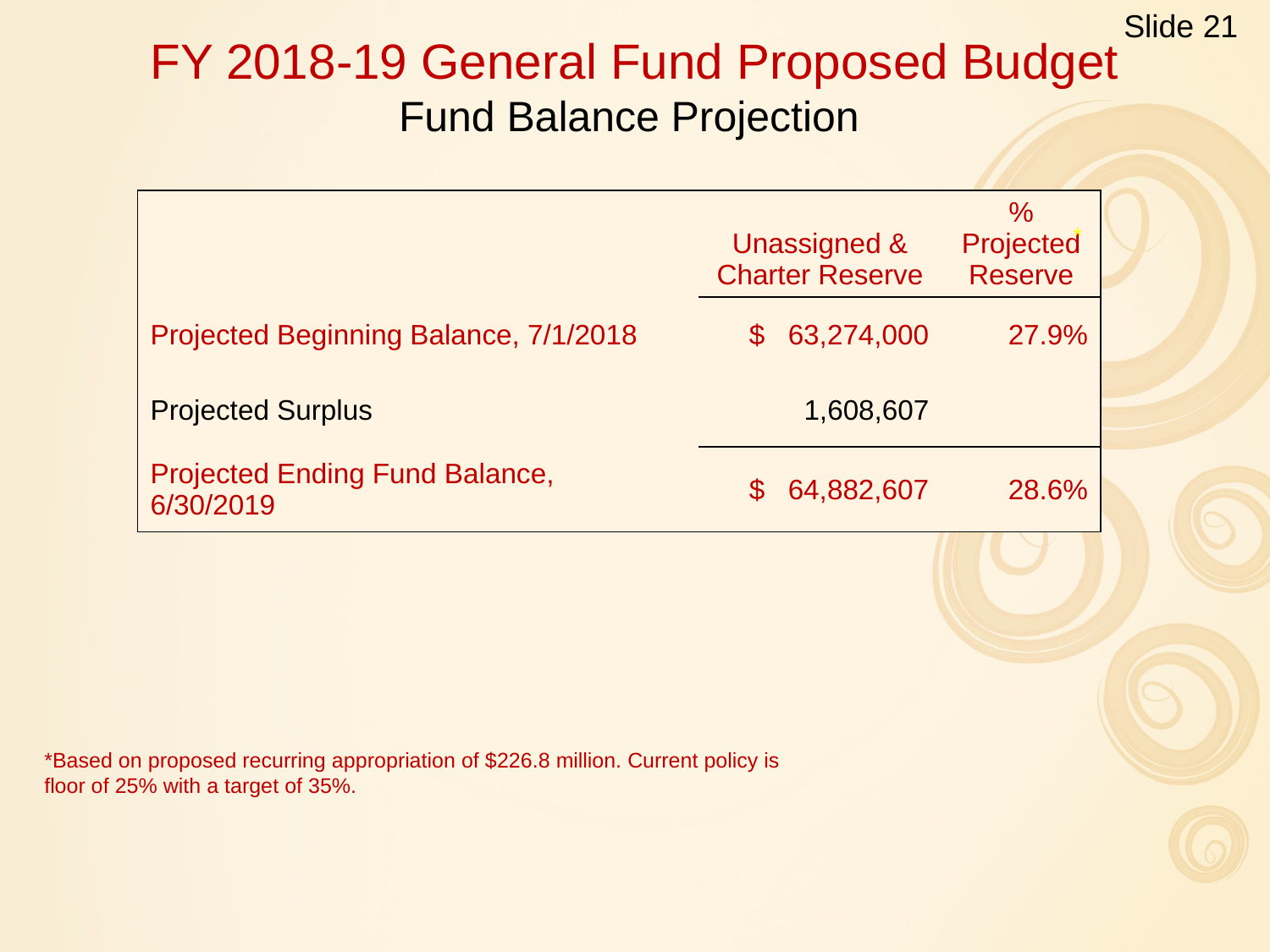

Slide 21
# FY 2018-19 General Fund Proposed Budget Fund Balance Projection
|  | Unassigned & Charter Reserve | % Projected Reserve |
| --- | --- | --- |
| Projected Beginning Balance, 7/1/2018 | $ 63,274,000 | 27.9% |
| Projected Surplus | 1,608,607 |  |
| Projected Ending Fund Balance, 6/30/2019 | $ 64,882,607 | 28.6% |
*
*Based on proposed recurring appropriation of $226.8 million. Current policy is floor of 25% with a target of 35%.